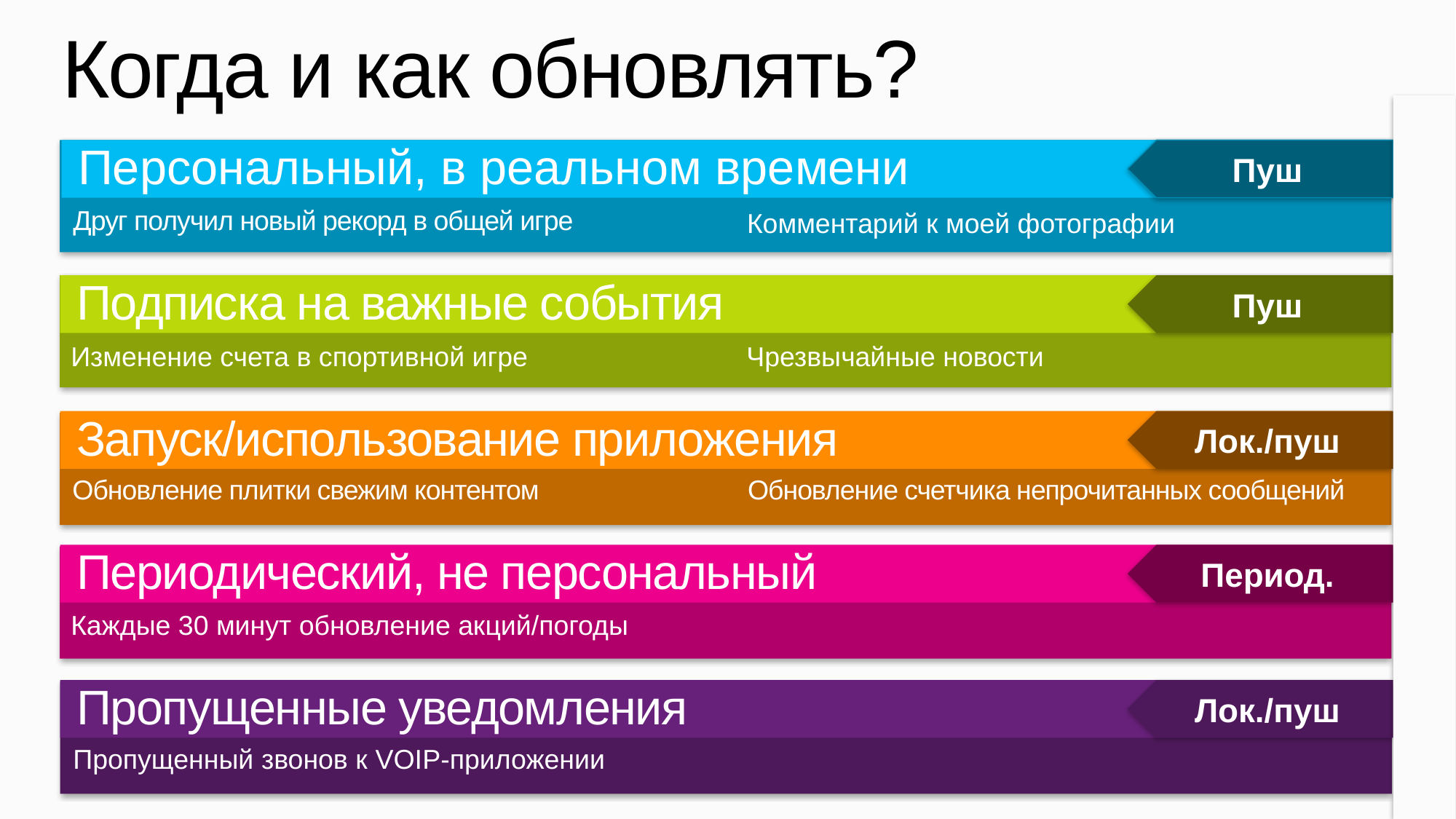

# Когда и как обновлять?

Персональный, в реальном времени
Пуш
Друг получил новый рекорд в общей игре
Комментарий к моей фотографии

Подписка на важные события
Пуш
Изменение счета в спортивной игре
Чрезвычайные новости
Запуск/использование приложения
Лок./пуш

Обновление плитки свежим контентом
Обновление счетчика непрочитанных сообщений
Периодический, не персональный
Период.

Каждые 30 минут обновление акций/погоды
Пропущенные уведомления
Лок./пуш

Пропущенный звонов к VOIP-приложении